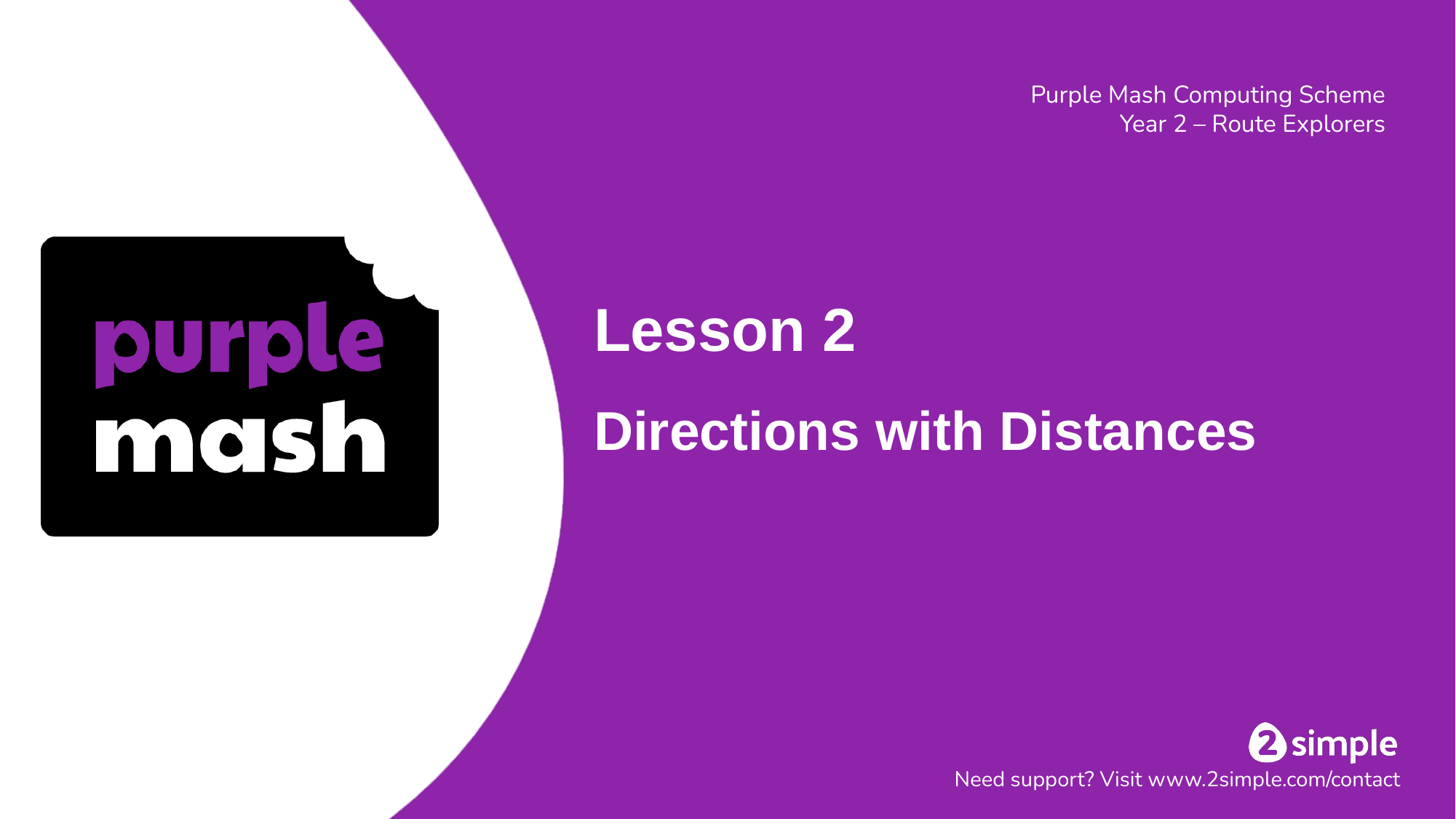

# Lesson 2
Directions with Distances
Need support? Visit www.2simple.com/contact